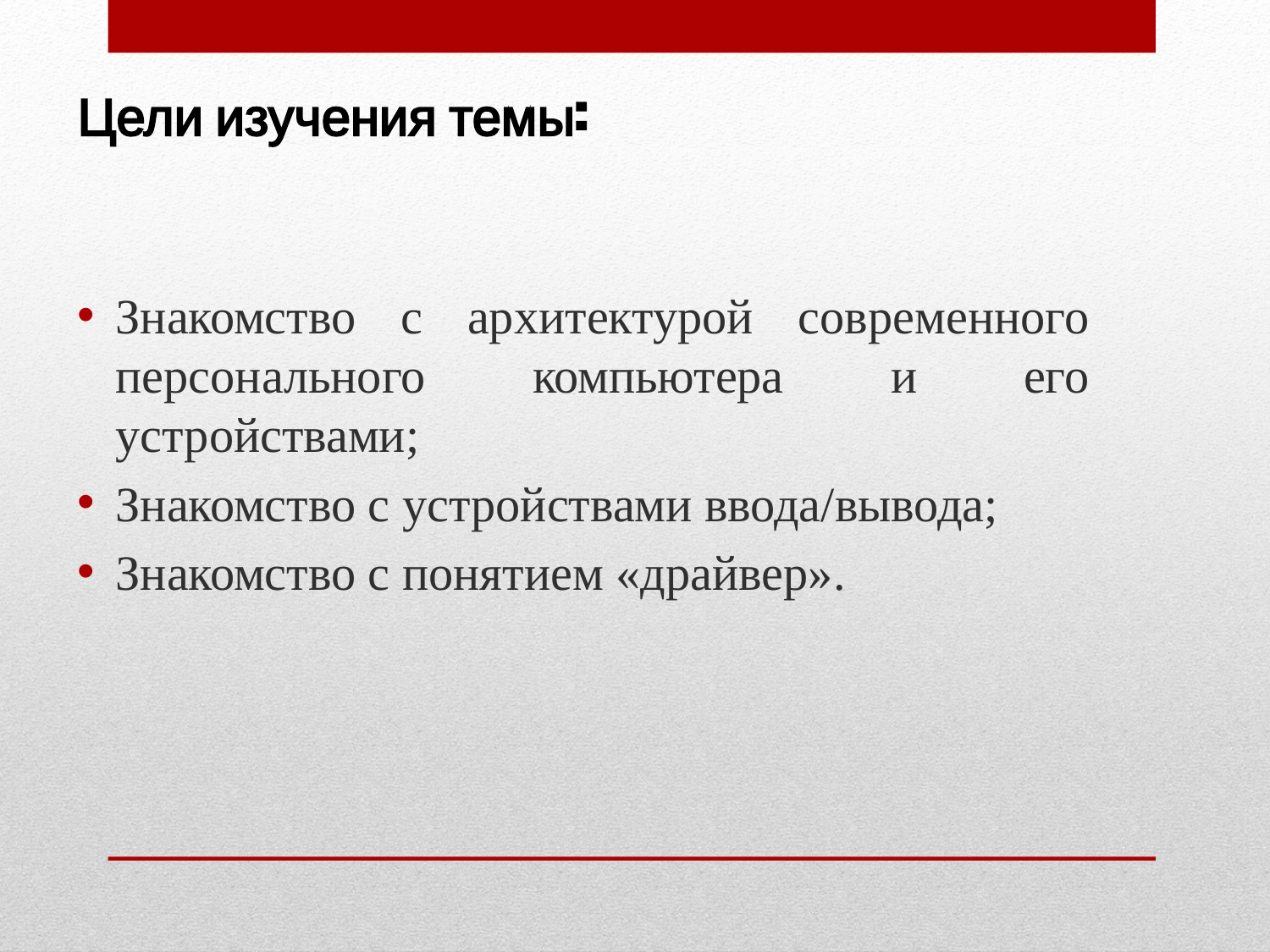

# Цели изучения темы:
Знакомство с архитектурой современного персонального компьютера и его устройствами;
Знакомство с устройствами ввода/вывода;
Знакомство с понятием «драйвер».